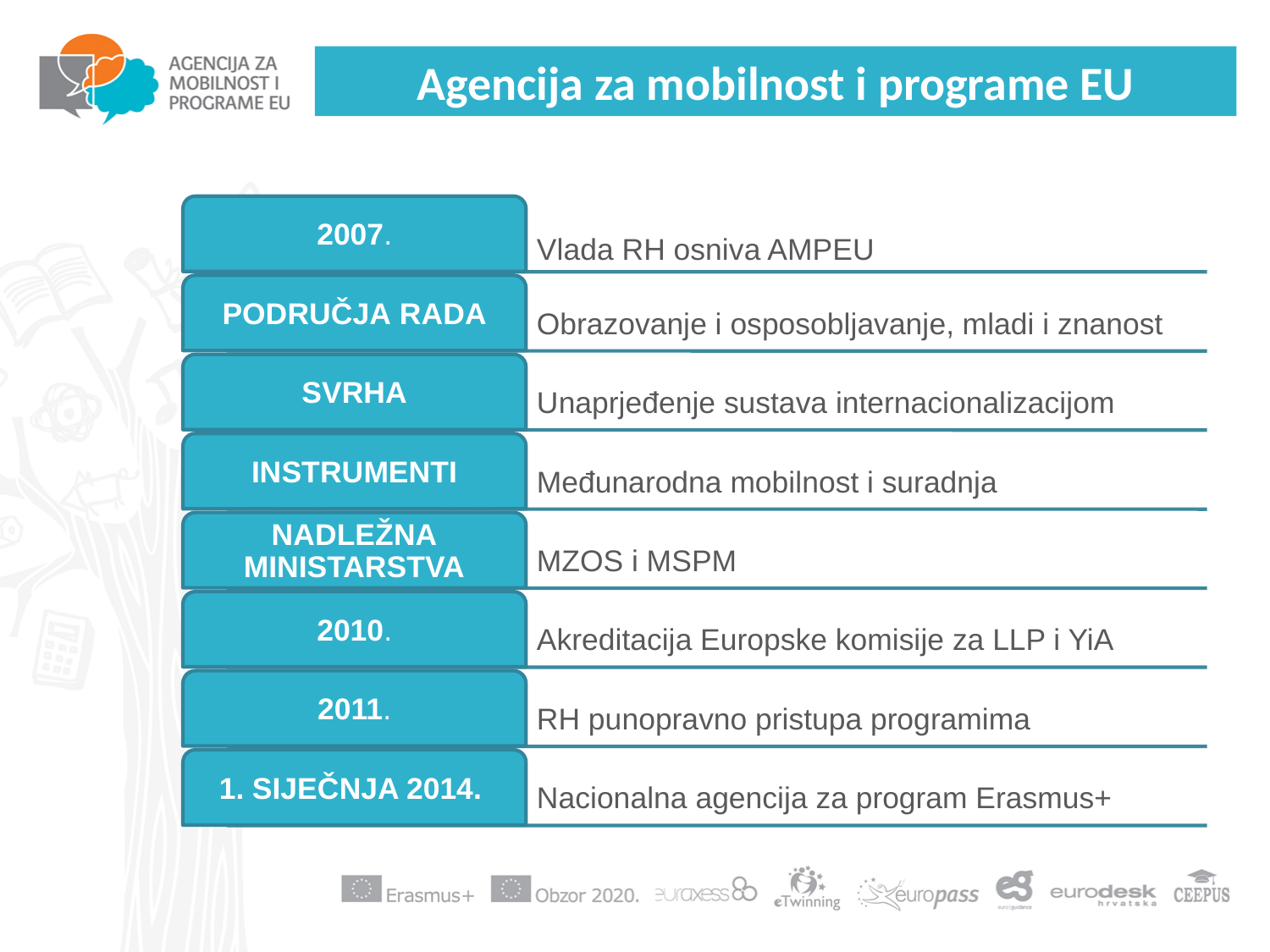

# Agencija za mobilnost i programe EU
Vlada RH osniva AMPEU
2007.
Obrazovanje i osposobljavanje, mladi i znanost
PODRUČJA RADA
Unaprjeđenje sustava internacionalizacijom
SVRHA
Međunarodna mobilnost i suradnja
INSTRUMENTI
MZOS i MSPM
NADLEŽNA MINISTARSTVA
Akreditacija Europske komisije za LLP i YiA
2010.
RH punopravno pristupa programima
2011.
Nacionalna agencija za program Erasmus+
1. SIJEČNJA 2014.